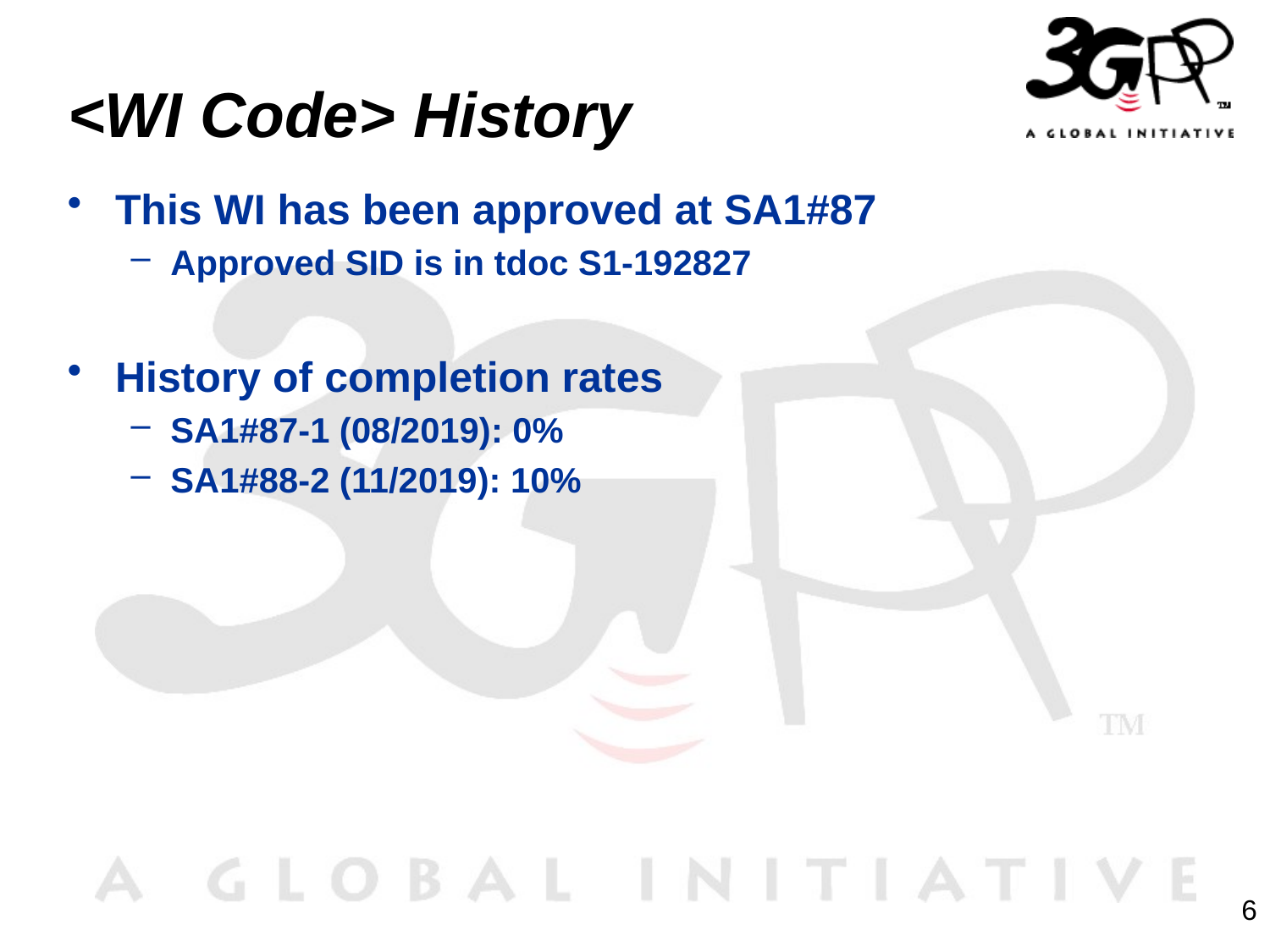

# <WI Code> History
This WI has been approved at SA1#87
Approved SID is in tdoc S1-192827

History of completion rates
SA1#87-1 (08/2019): 0%
SA1#88-2 (11/2019): 10%
6